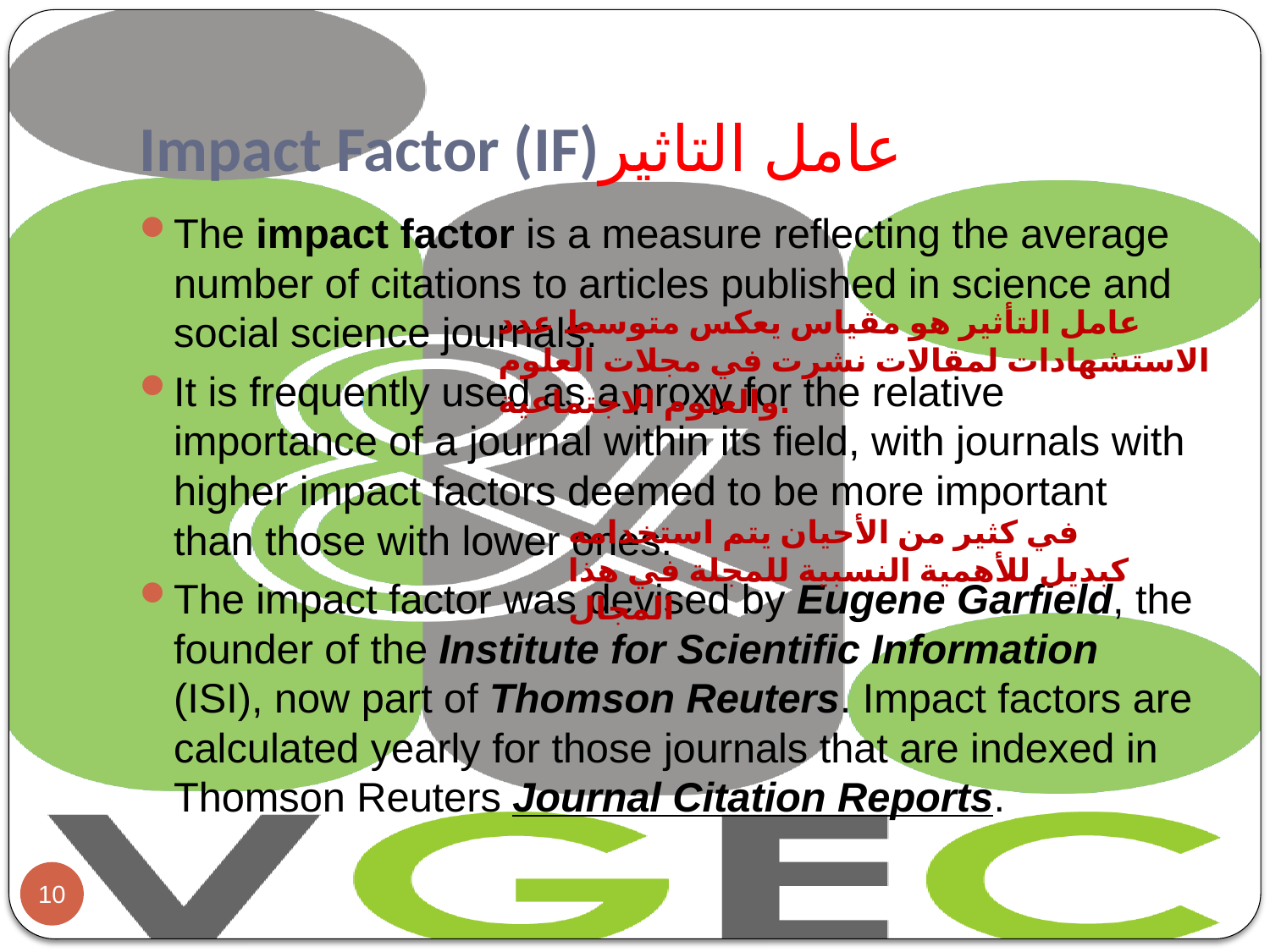

# Impact Factor (IF)عامل التاثير
The impact factor is a measure reflecting the average number of citations to articles published in science and social science journals.
It is frequently used as a proxy for the relative importance of a journal within its field, with journals with higher impact factors deemed to be more important than those with lower ones.
The impact factor was devised by Eugene Garfield, the founder of the Institute for Scientific Information (ISI), now part of Thomson Reuters. Impact factors are calculated yearly for those journals that are indexed in Thomson Reuters Journal Citation Reports.

عامل التأثير هو مقياس يعكس متوسط عدد الاستشهادات لمقالات نشرت في مجلات العلوم والعلوم الاجتماعية.
في كثير من الأحيان يتم استخدامه كبديل للأهمية النسبية للمجلة في هذا المجال
10